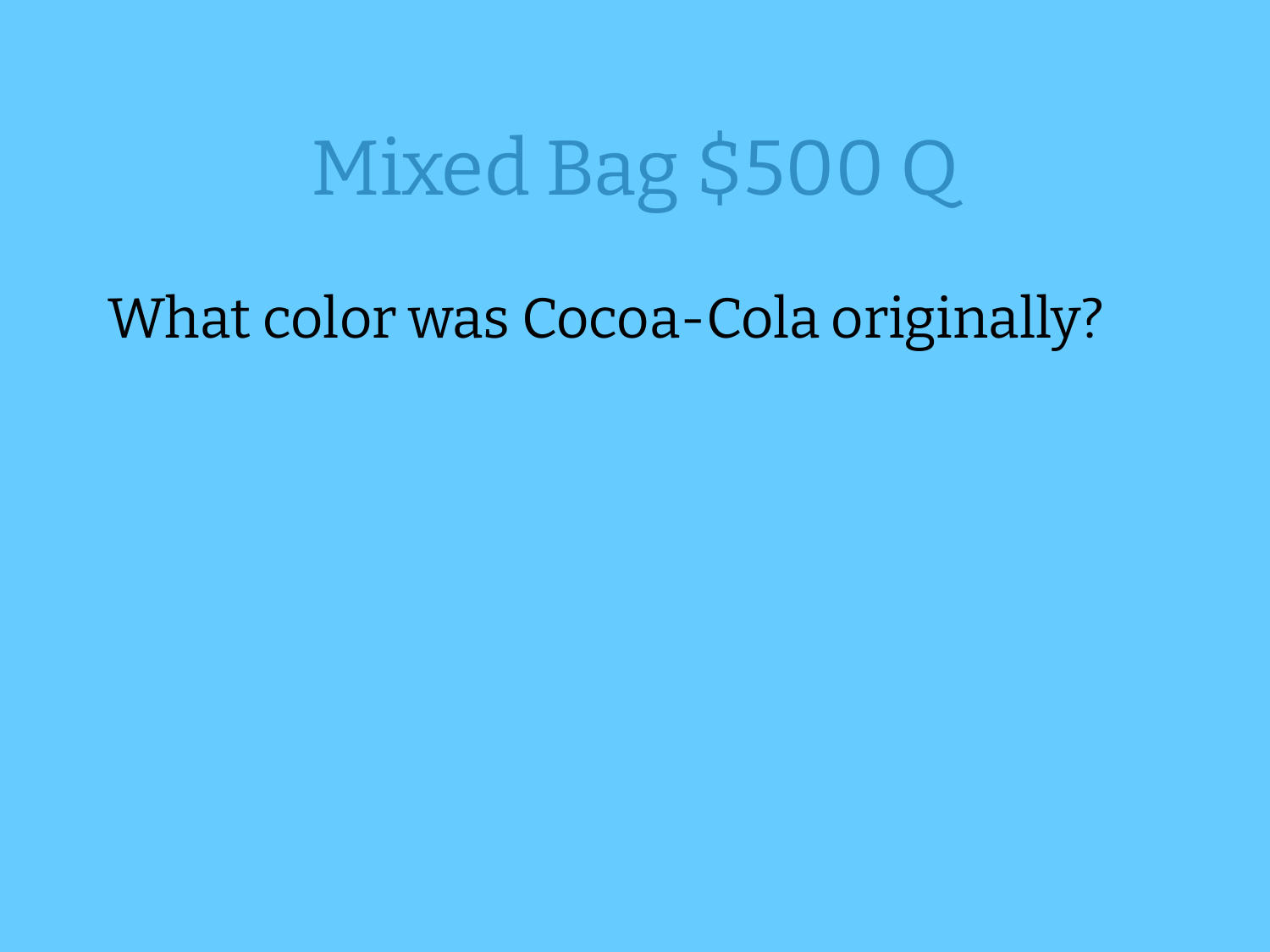

# Mixed Bag $500 Q
What color was Cocoa-Cola originally?